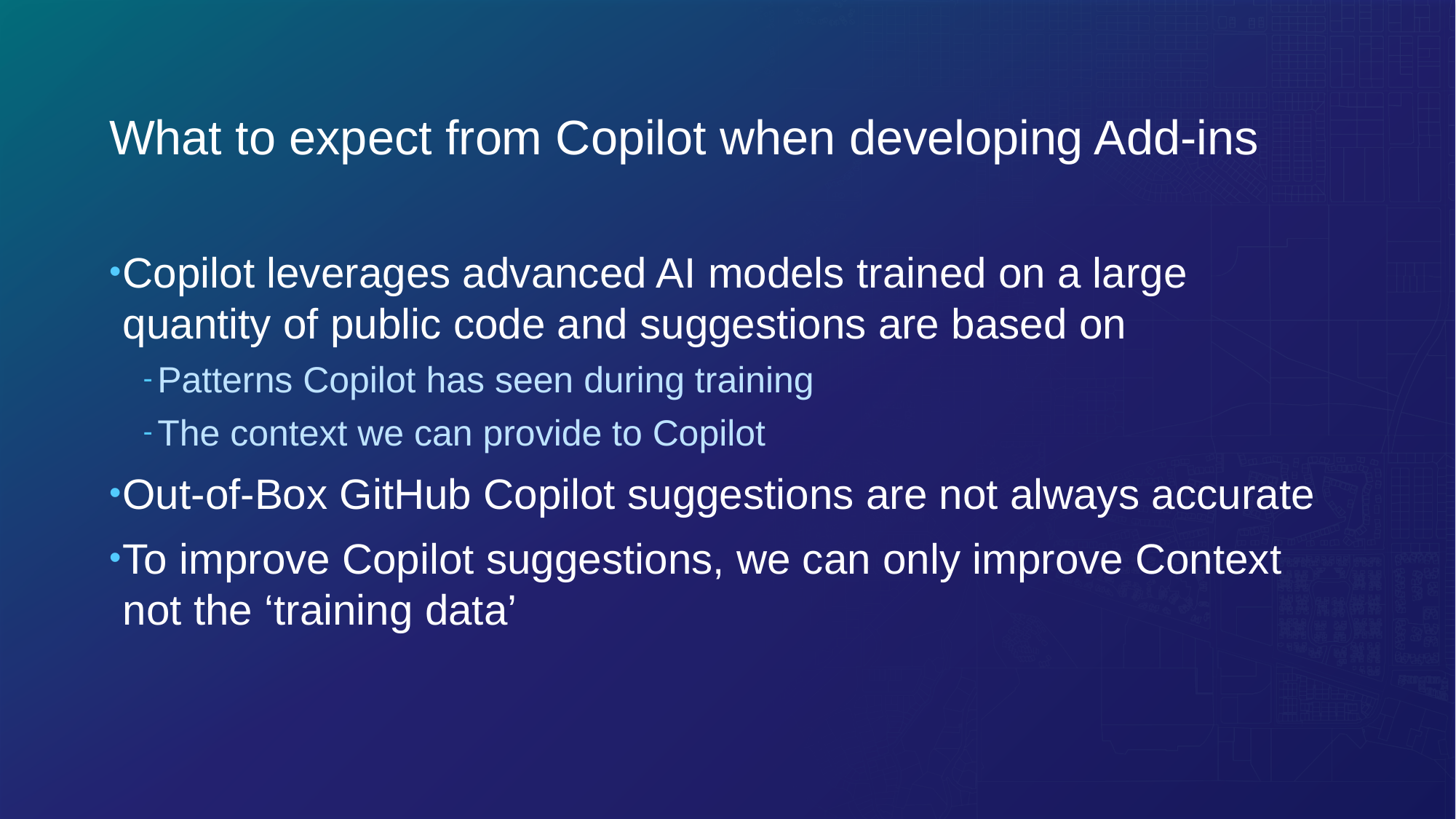

# What to expect from Copilot when developing Add-ins
Copilot leverages advanced AI models trained on a large quantity of public code and suggestions are based on
Patterns Copilot has seen during training
The context we can provide to Copilot
Out-of-Box GitHub Copilot suggestions are not always accurate
To improve Copilot suggestions, we can only improve Context not the ‘training data’